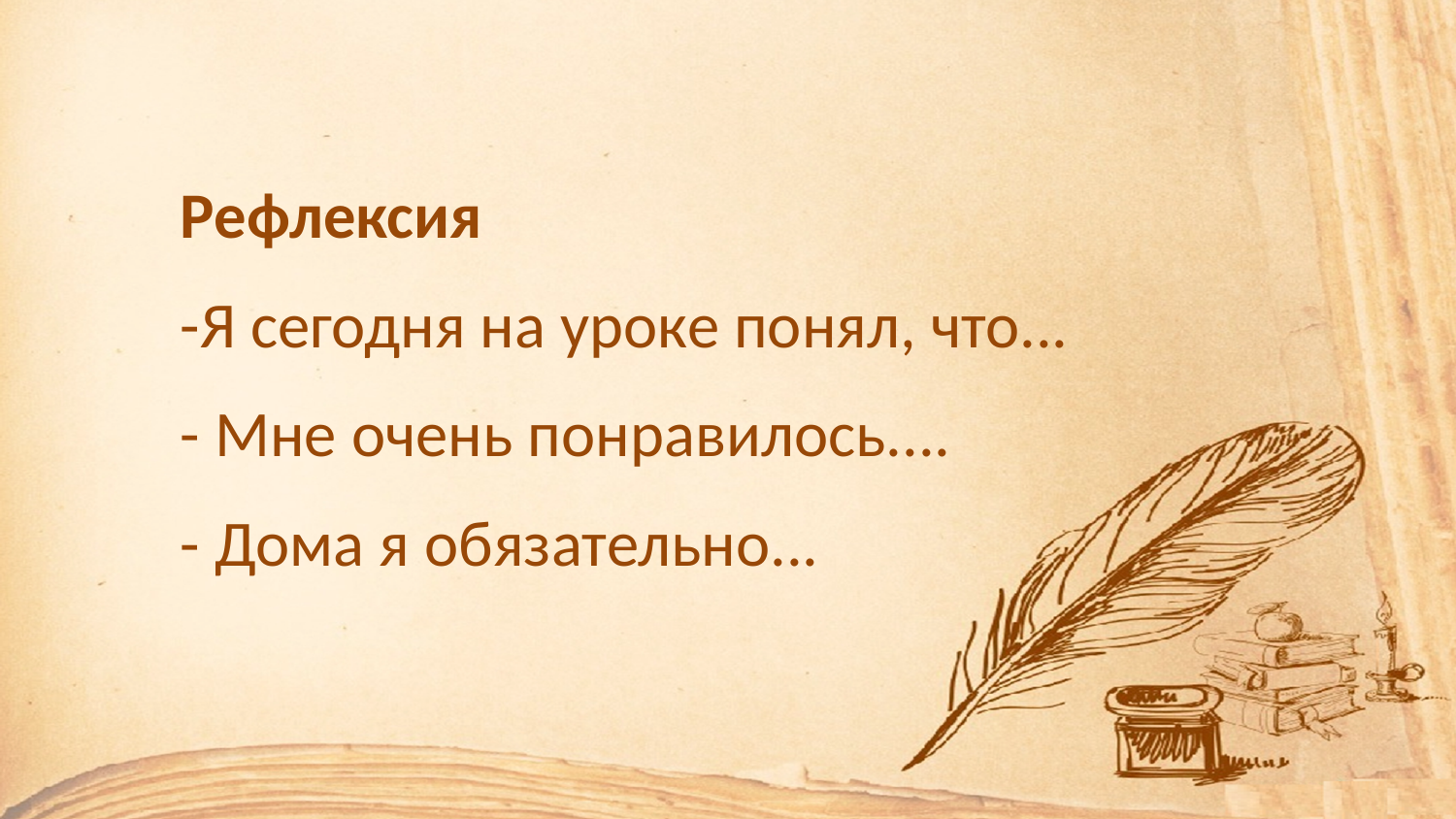

Рефлексия
-Я сегодня на уроке понял, что...
- Мне очень понравилось....
- Дома я обязательно...